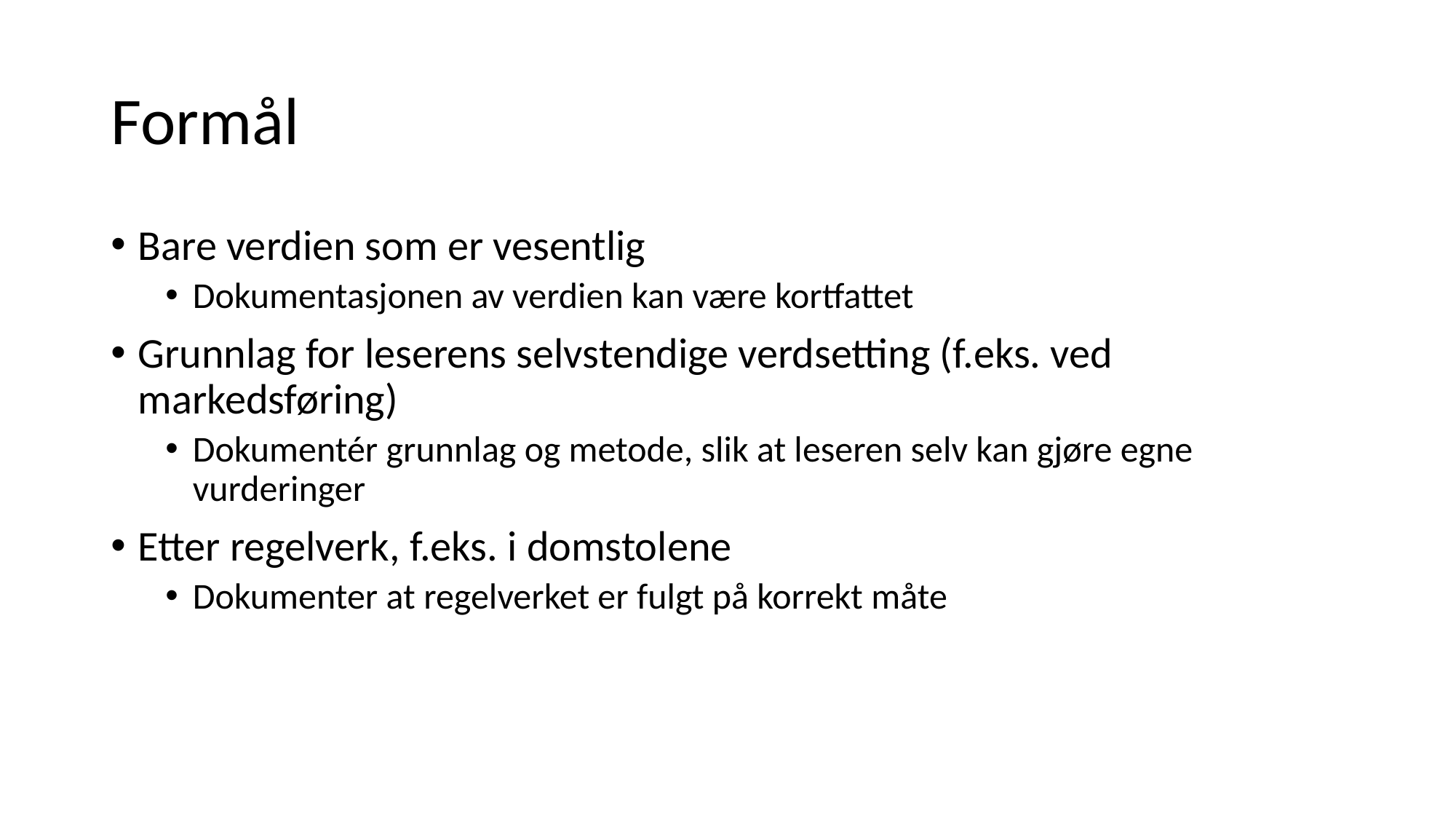

# Formål
Bare verdien som er vesentlig
Dokumentasjonen av verdien kan være kortfattet
Grunnlag for leserens selvstendige verdsetting (f.eks. ved markedsføring)
Dokumentér grunnlag og metode, slik at leseren selv kan gjøre egne vurderinger
Etter regelverk, f.eks. i domstolene
Dokumenter at regelverket er fulgt på korrekt måte